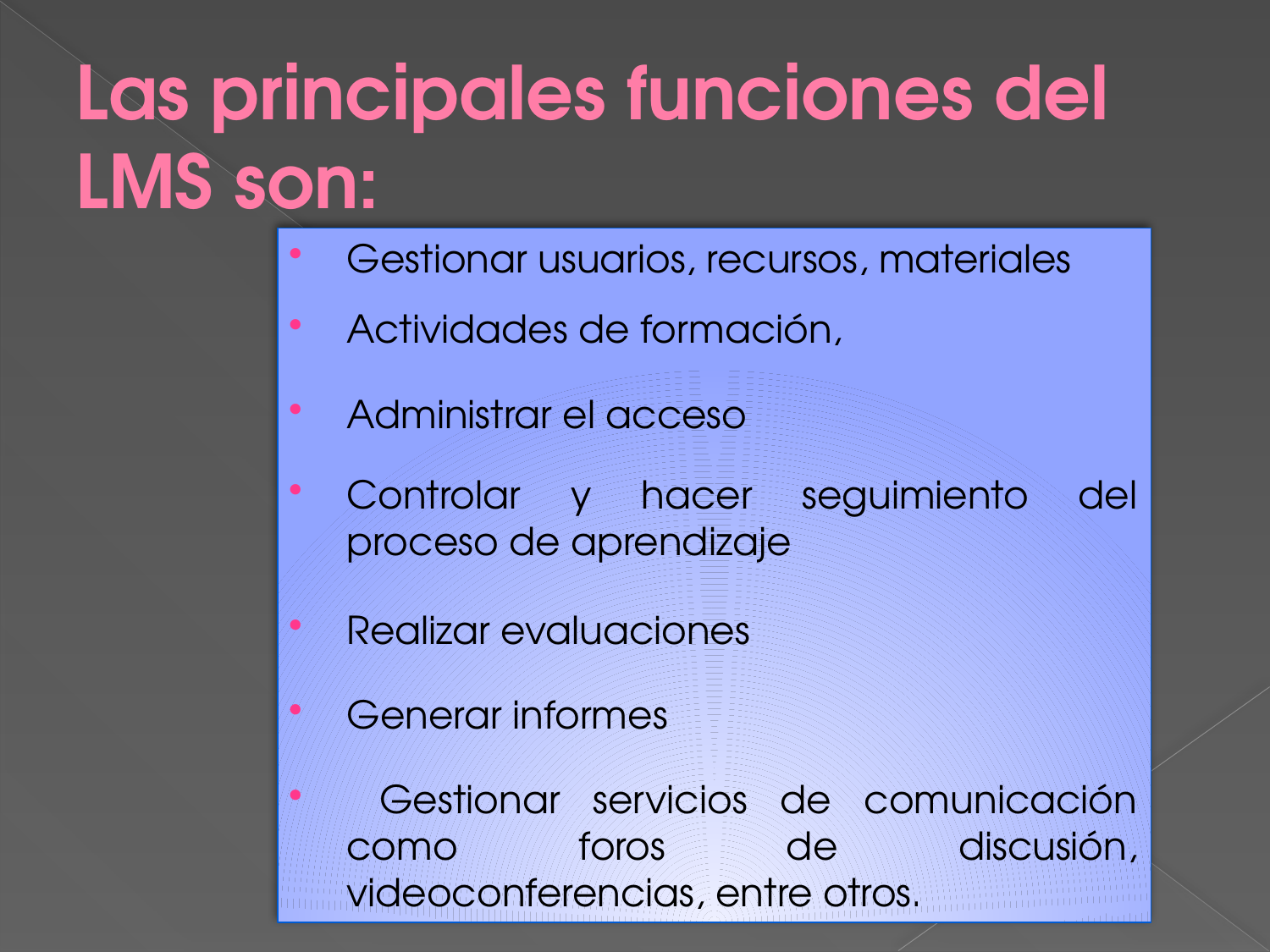

# Las principales funciones del LMS son:
Gestionar usuarios, recursos, materiales

Actividades de formación,

Administrar el acceso

Controlar y hacer seguimiento del proceso de aprendizaje

Realizar evaluaciones

Generar informes

 Gestionar servicios de comunicación como foros de discusión, videoconferencias, entre otros.